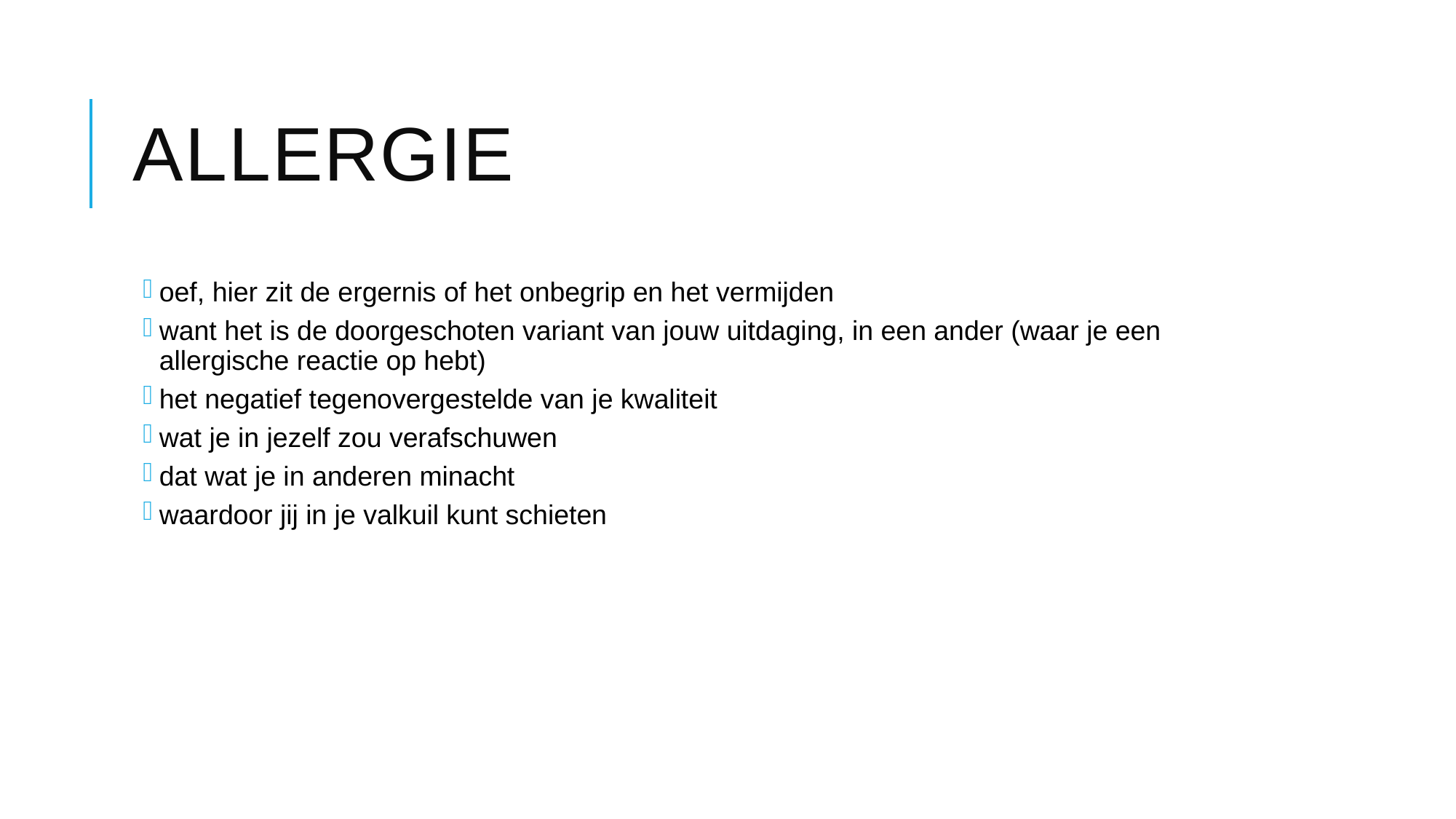

# Allergie
oef, hier zit de ergernis of het onbegrip en het vermijden
want het is de doorgeschoten variant van jouw uitdaging, in een ander (waar je een allergische reactie op hebt)
het negatief tegenovergestelde van je kwaliteit
wat je in jezelf zou verafschuwen
dat wat je in anderen minacht
waardoor jij in je valkuil kunt schieten